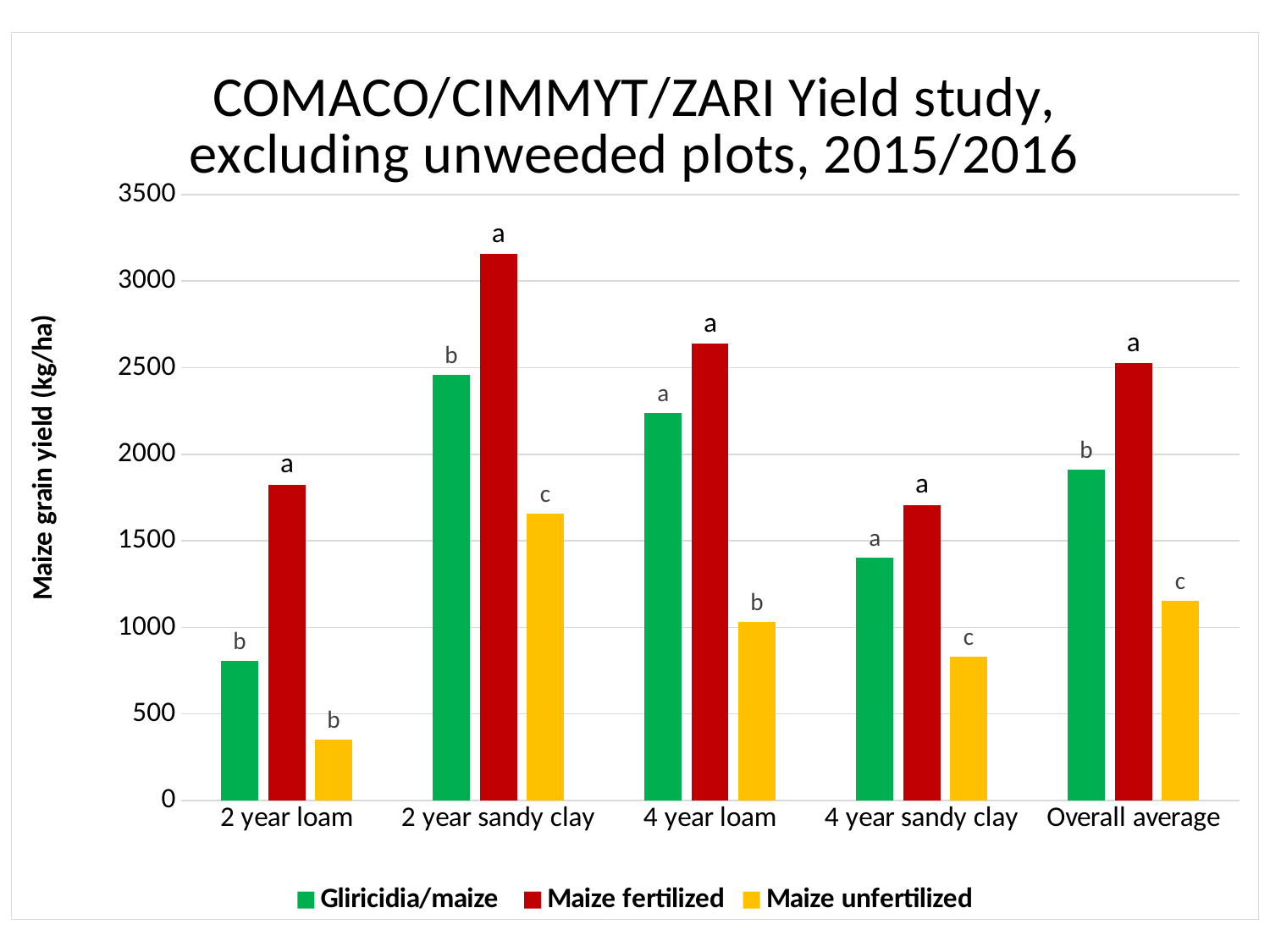

### Chart: COMACO/CIMMYT/ZARI Yield study, excluding unweeded plots, 2015/2016

| Category | Gliricidia/maize  | Maize fertilized | Maize unfertilized |
|---|---|---|---|
| 2 year loam | 804.9671821694506 | 1824.699176925895 | 353.8796313789003 |
| 2 year sandy clay | 2458.2086498890303 | 3154.7241673784984 | 1656.274637109567 |
| 4 year loam | 2239.131729748343 | 2639.4206551662296 | 1029.1380081974135 |
| 4 year sandy clay | 1400.599448683764 | 1707.8525903378702 | 832.2339781102218 |
| Overall average | 1911.1313183111483 | 2525.642399814213 | 1151.5658848914654 |